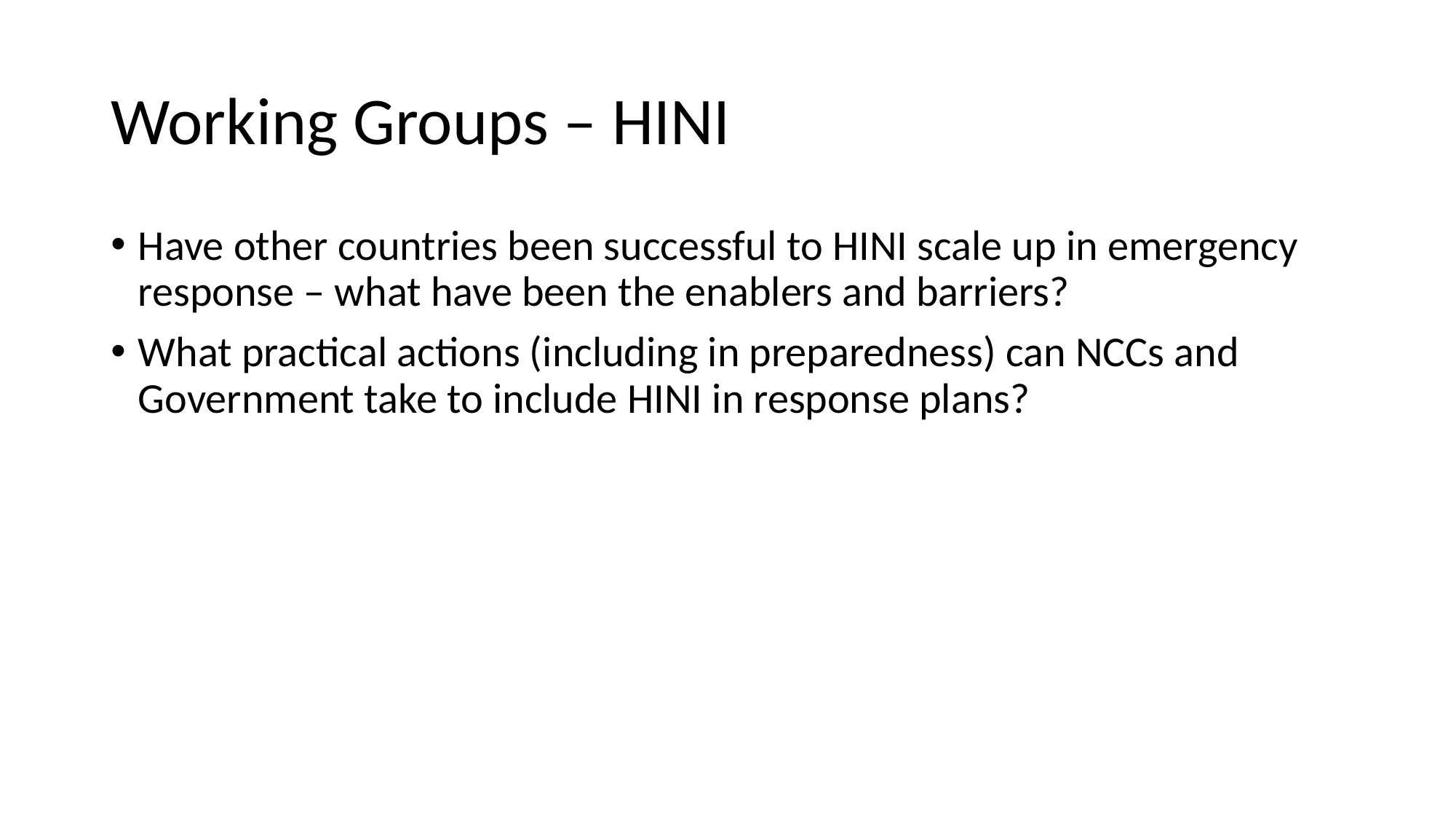

# Working Groups – HINI
Have other countries been successful to HINI scale up in emergency response – what have been the enablers and barriers?
What practical actions (including in preparedness) can NCCs and Government take to include HINI in response plans?